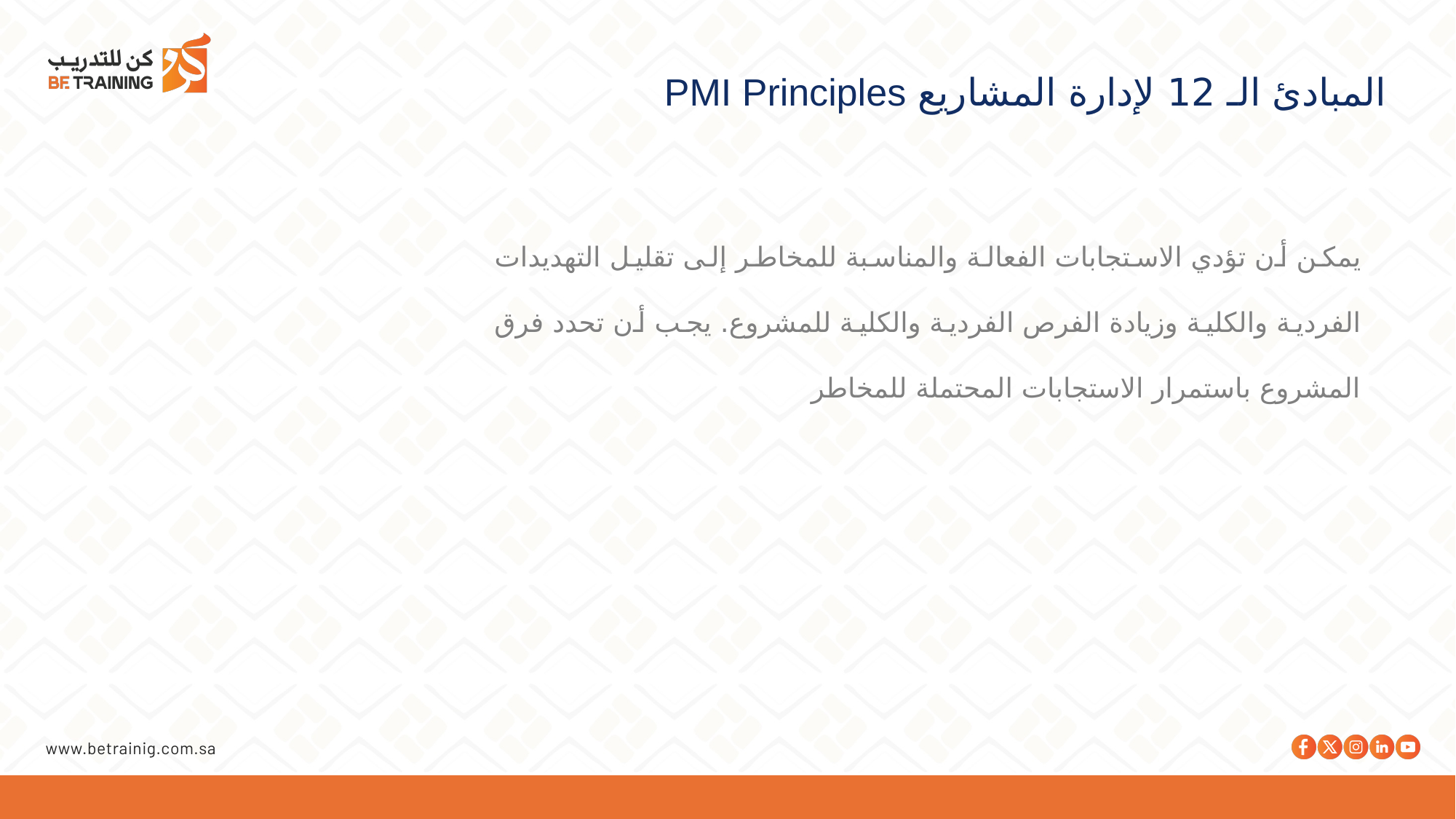

المبادئ الـ 12 لإدارة المشاريع PMI Principles
يمكن أن تؤدي الاستجابات الفعالة والمناسبة للمخاطر إلى تقليل التهديدات الفردية والكلية وزيادة الفرص الفردية والكلية للمشروع. يجب أن تحدد فرق المشروع باستمرار الاستجابات المحتملة للمخاطر